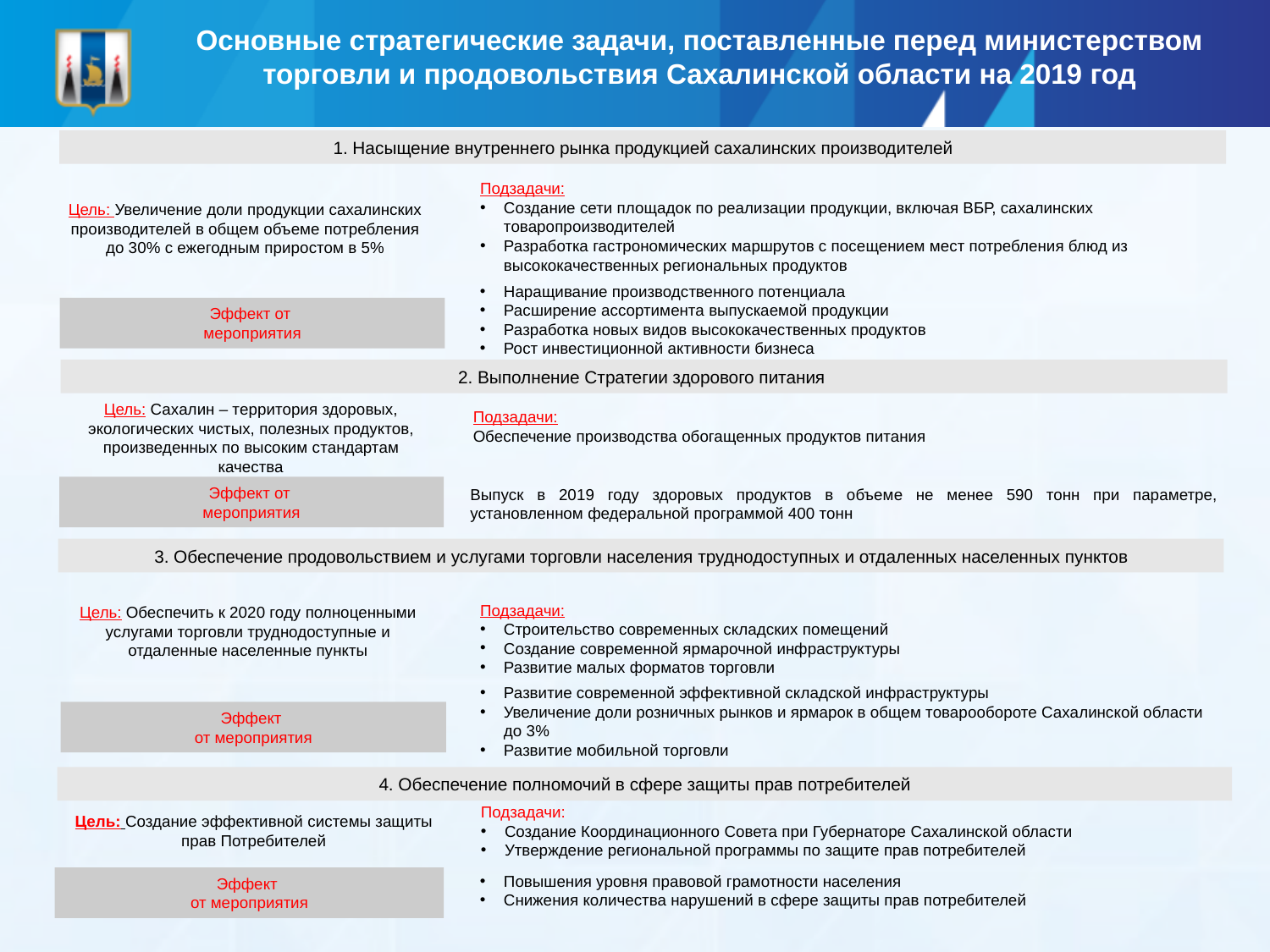

Основные стратегические задачи, поставленные перед министерством торговли и продовольствия Сахалинской области на 2019 год
1. Насыщение внутреннего рынка продукцией сахалинских производителей
Подзадачи:
Создание сети площадок по реализации продукции, включая ВБР, сахалинских товаропроизводителей
Цель: Увеличение доли продукции сахалинских производителей в общем объеме потребления до 30% с ежегодным приростом в 5%
Разработка гастрономических маршрутов с посещением мест потребления блюд из высококачественных региональных продуктов
Наращивание производственного потенциала
Расширение ассортимента выпускаемой продукции
Разработка новых видов высококачественных продуктов
Рост инвестиционной активности бизнеса
Эффект от
мероприятия
2. Выполнение Стратегии здорового питания
Цель: Сахалин – территория здоровых, экологических чистых, полезных продуктов, произведенных по высоким стандартам качества
Подзадачи:
Обеспечение производства обогащенных продуктов питания
Эффект от
мероприятия
Выпуск в 2019 году здоровых продуктов в объеме не менее 590 тонн при параметре, установленном федеральной программой 400 тонн
3. Обеспечение продовольствием и услугами торговли населения труднодоступных и отдаленных населенных пунктов
Подзадачи:
Строительство современных складских помещений
Создание современной ярмарочной инфраструктуры
Развитие малых форматов торговли
Цель: Обеспечить к 2020 году полноценными услугами торговли труднодоступные и отдаленные населенные пункты
Развитие современной эффективной складской инфраструктуры
Увеличение доли розничных рынков и ярмарок в общем товарообороте Сахалинской области до 3%
Развитие мобильной торговли
Эффект
от мероприятия
4. Обеспечение полномочий в сфере защиты прав потребителей
Подзадачи:
Создание Координационного Совета при Губернаторе Сахалинской области
Утверждение региональной программы по защите прав потребителей
Цель: Создание эффективной системы защиты прав Потребителей
Повышения уровня правовой грамотности населения
Снижения количества нарушений в сфере защиты прав потребителей
Эффект
от мероприятия